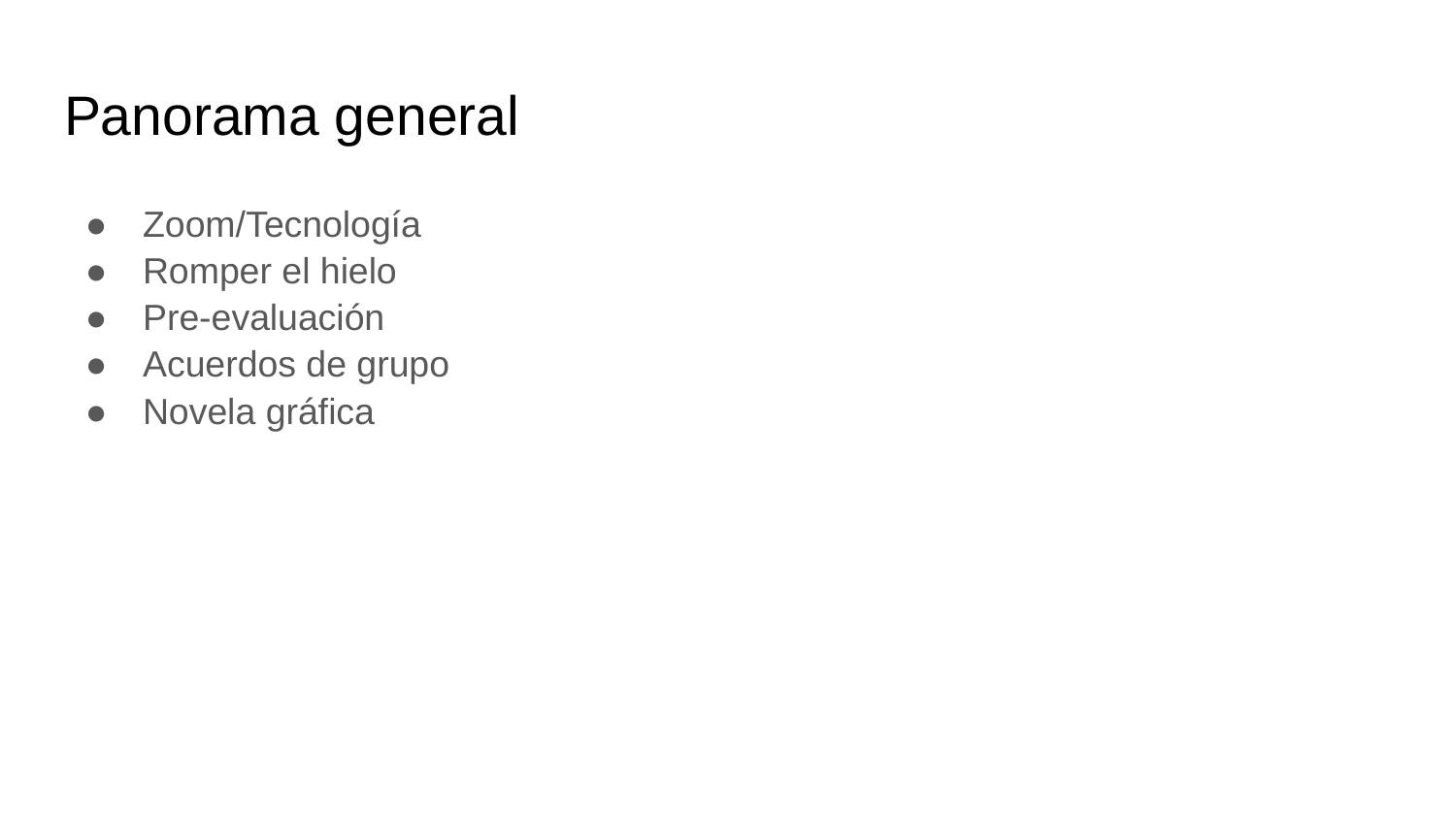

# Panorama general
Zoom/Tecnología
Romper el hielo
Pre-evaluación
Acuerdos de grupo
Novela gráfica